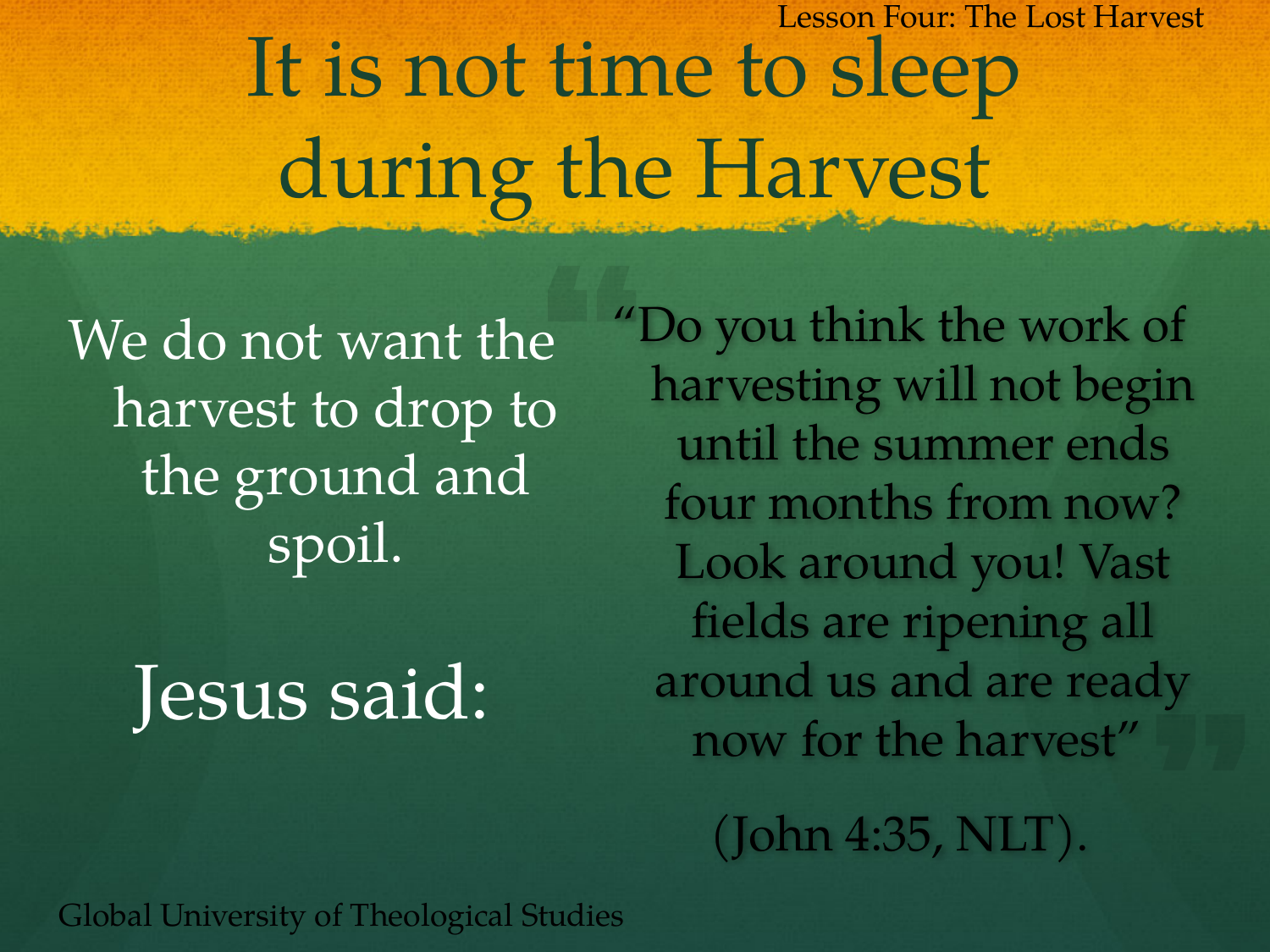

Lesson Four: The Lost Harvest

# It is not time to sleep during the Harvest
“
“Do you think the work of harvesting will not begin until the summer ends four months from now? Look around you! Vast fields are ripening all around us and are ready now for the harvest”
(John 4:35, NLT).
“
We do not want the harvest to drop to the ground and spoil.
Jesus said:
Global University of Theological Studies